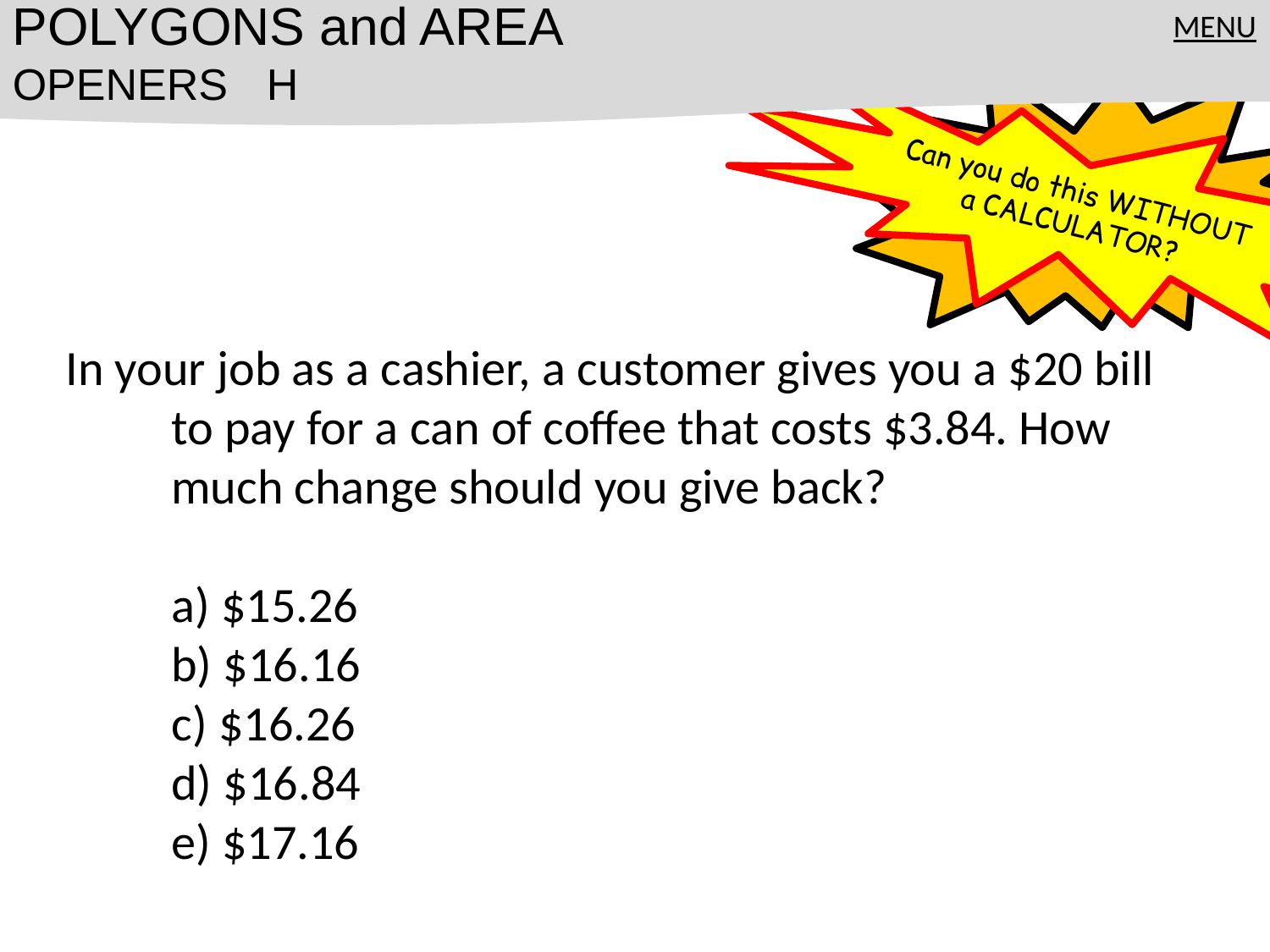

POLYGONS and AREA
OPENERS	H
MENU

Can you do this WITHOUT a CALCULATOR?
# In your job as a cashier, a customer gives you a $20 bill to pay for a can of coffee that costs $3.84. How much change should you give back? a) $15.26 b) $16.16 c) $16.26 d) $16.84 e) $17.16